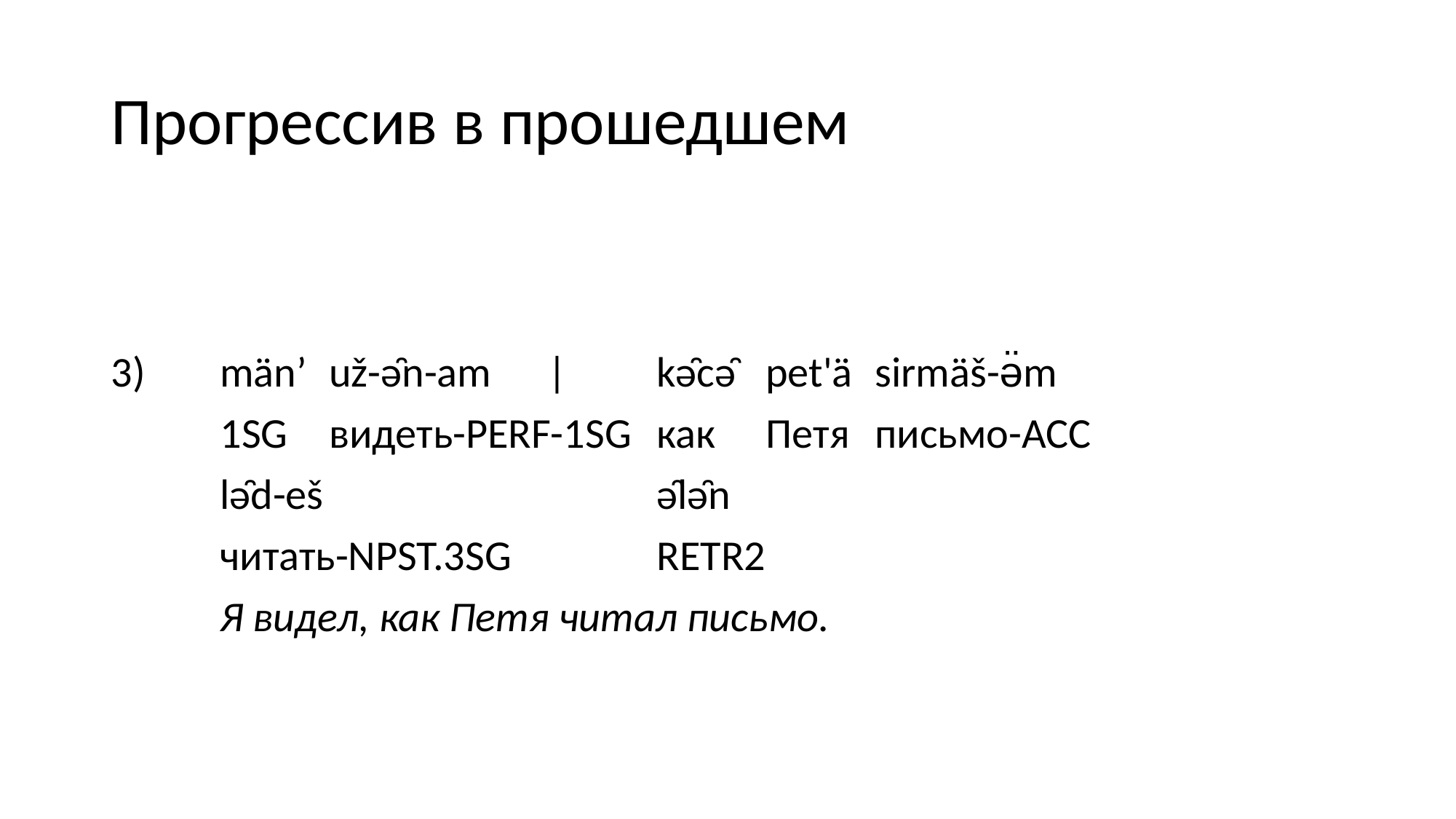

# Прогрессив в прошедшем

3)	män’	už-ə̑n-am 	|	kə̑cə̑ 	pet'ä 	sirmäš-ə̈m
	1SG	видеть-PERF-1SG	как	Петя	письмо-ACC
	lə̑d-eš 			ə̑lə̑n
	читать-NPST.3SG		RETR2
	Я видел, как Петя читал письмо.